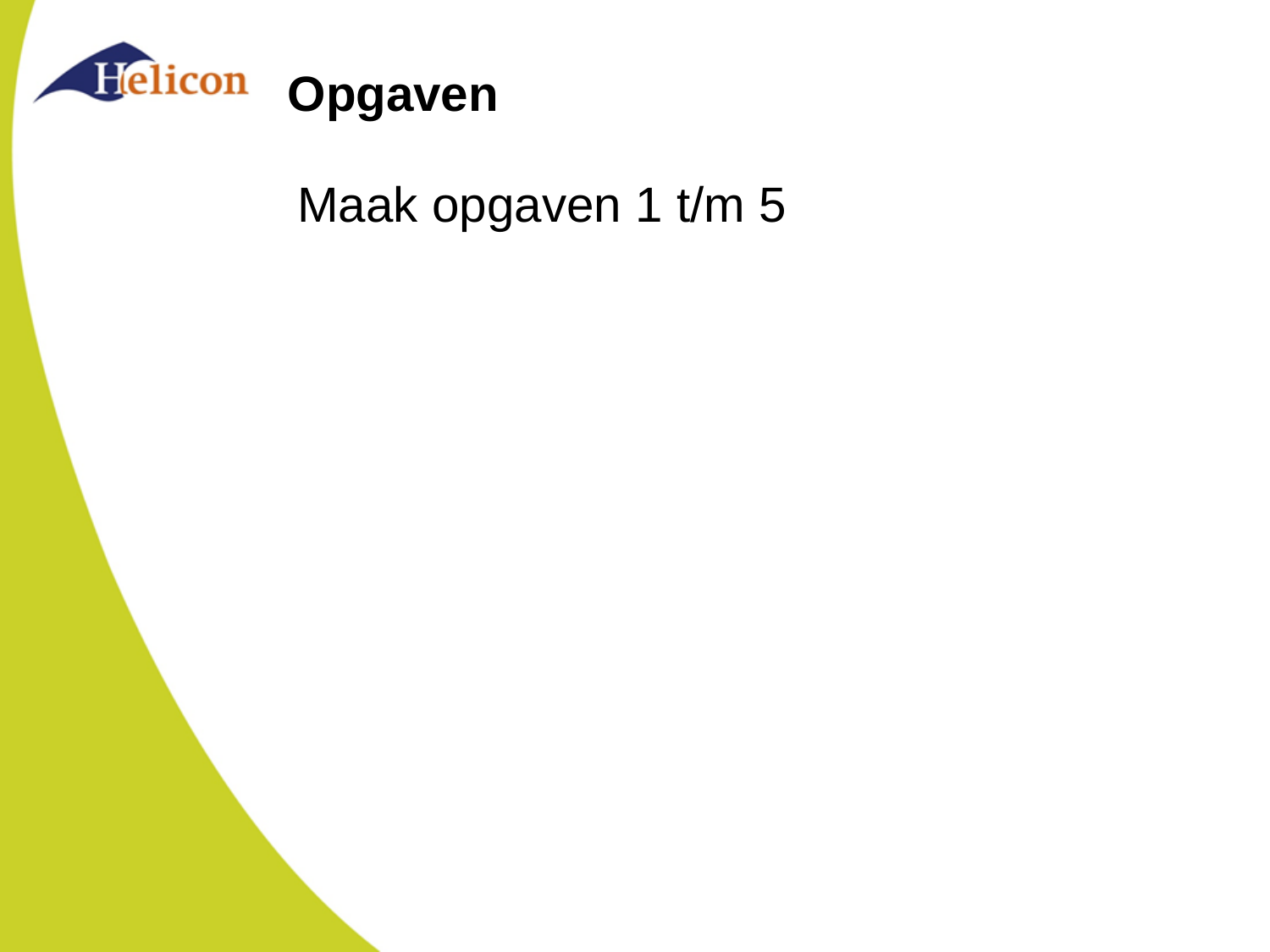

# Opgaven
Maak opgaven 1 t/m 5